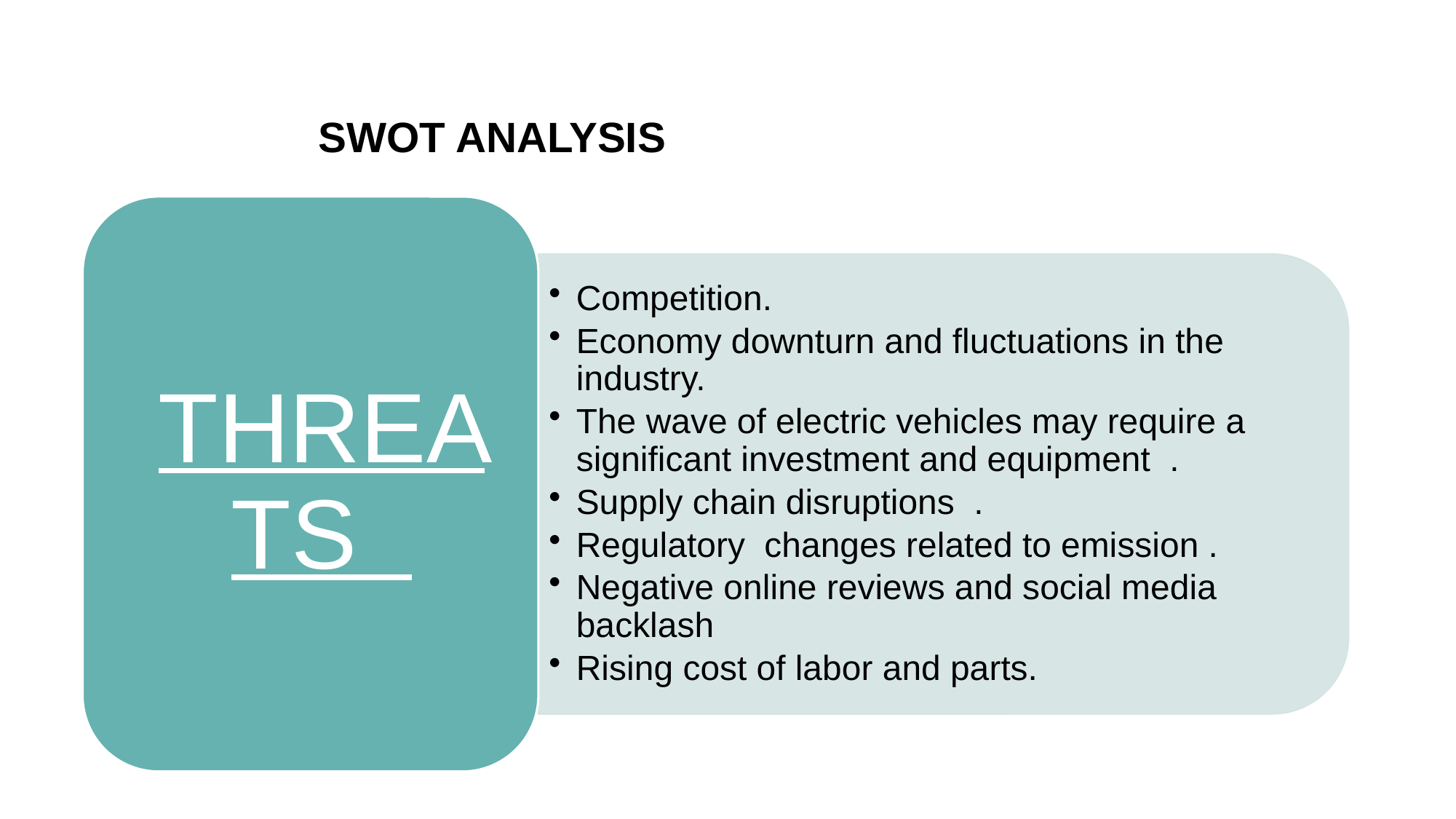

# SWOT ANALYSIS
Competition.
Economy downturn and fluctuations in the industry.
The wave of electric vehicles may require a significant investment and equipment  .
Supply chain disruptions  .
Regulatory  changes related to emission .
Negative online reviews and social media backlash
Rising cost of labor and parts.
THREATS